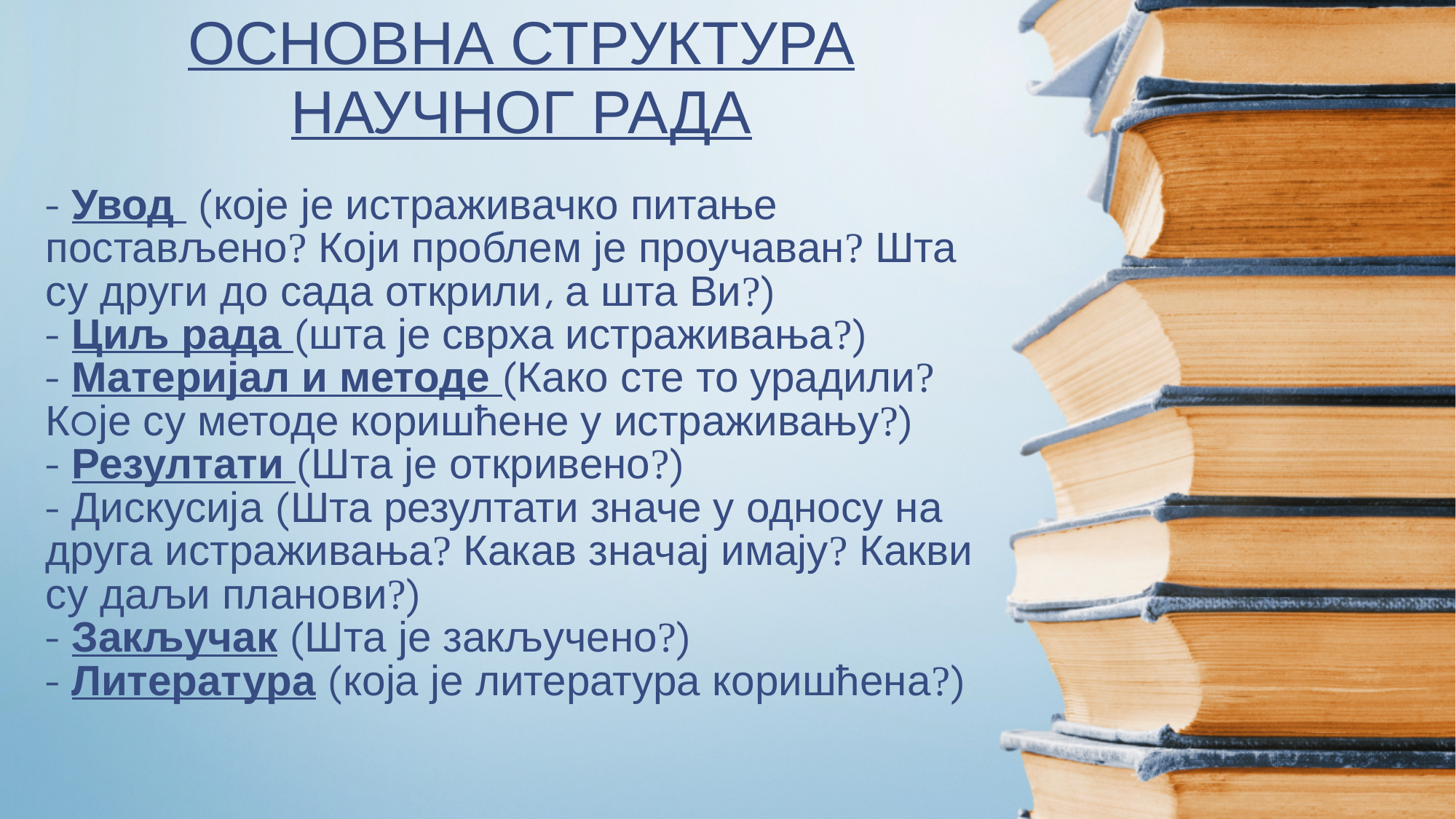

ОСНОВНА СТРУКТУРА НАУЧНОГ РАДА
# - Увод  (које је истраживачко питање постављено? Који проблем је проучаван? Шта су други до сада открили, а шта Ви?) - Циљ рада (шта је сврха истраживања?) - Материјал и методе (Како сте то урадили? Кoје су методе коришћене у истраживању?) - Резултати (Шта је откривено?) - Дискусија (Шта резултати значе у односу на друга истраживања? Какав значај имају? Какви су даљи планови?) - Закључак (Шта је закључено?) - Литература (која је литература коришћена?)